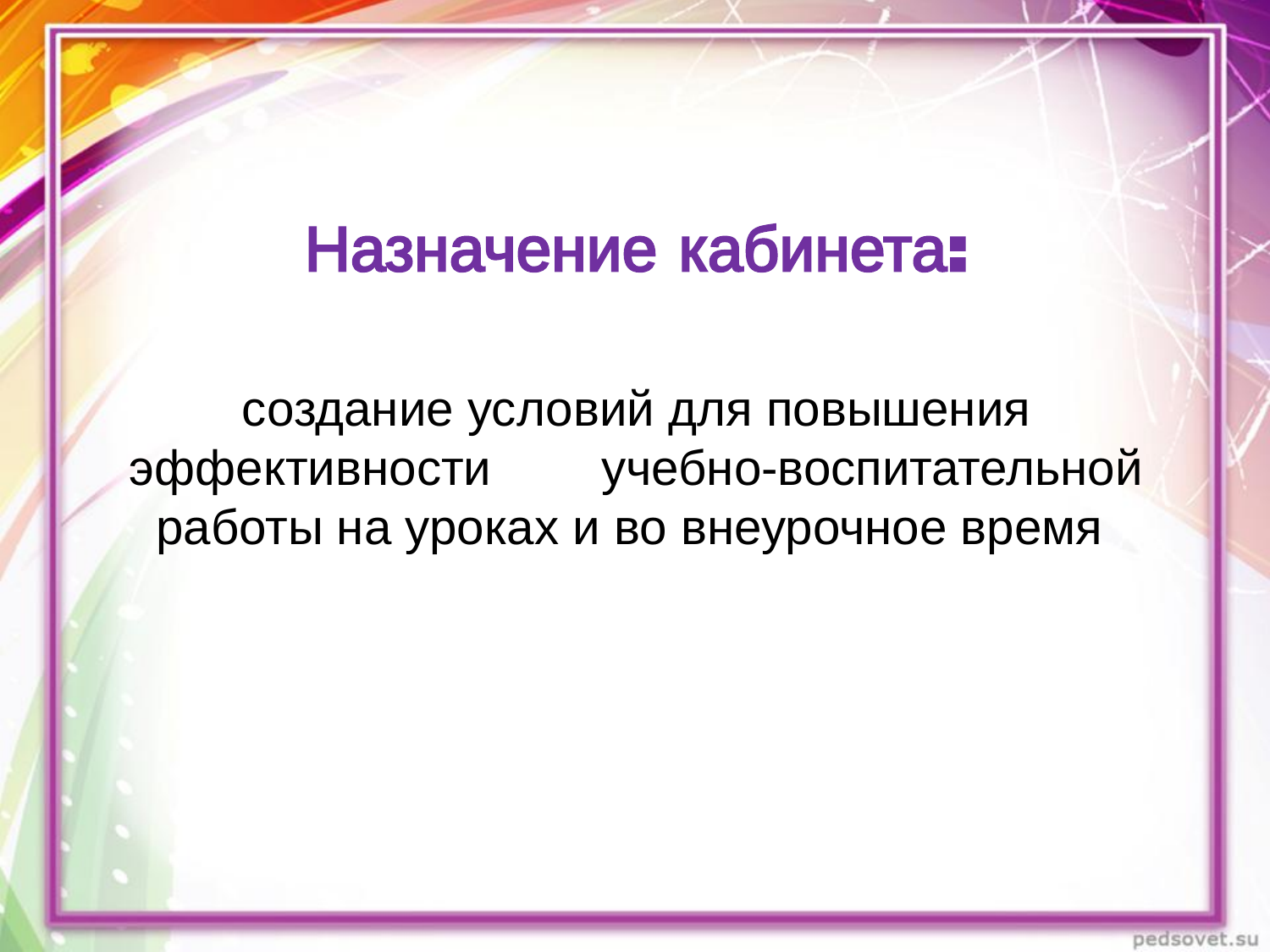

# Назначение кабинета: создание условий для повышения эффективности        учебно-воспитательной работы на уроках и во внеурочное время